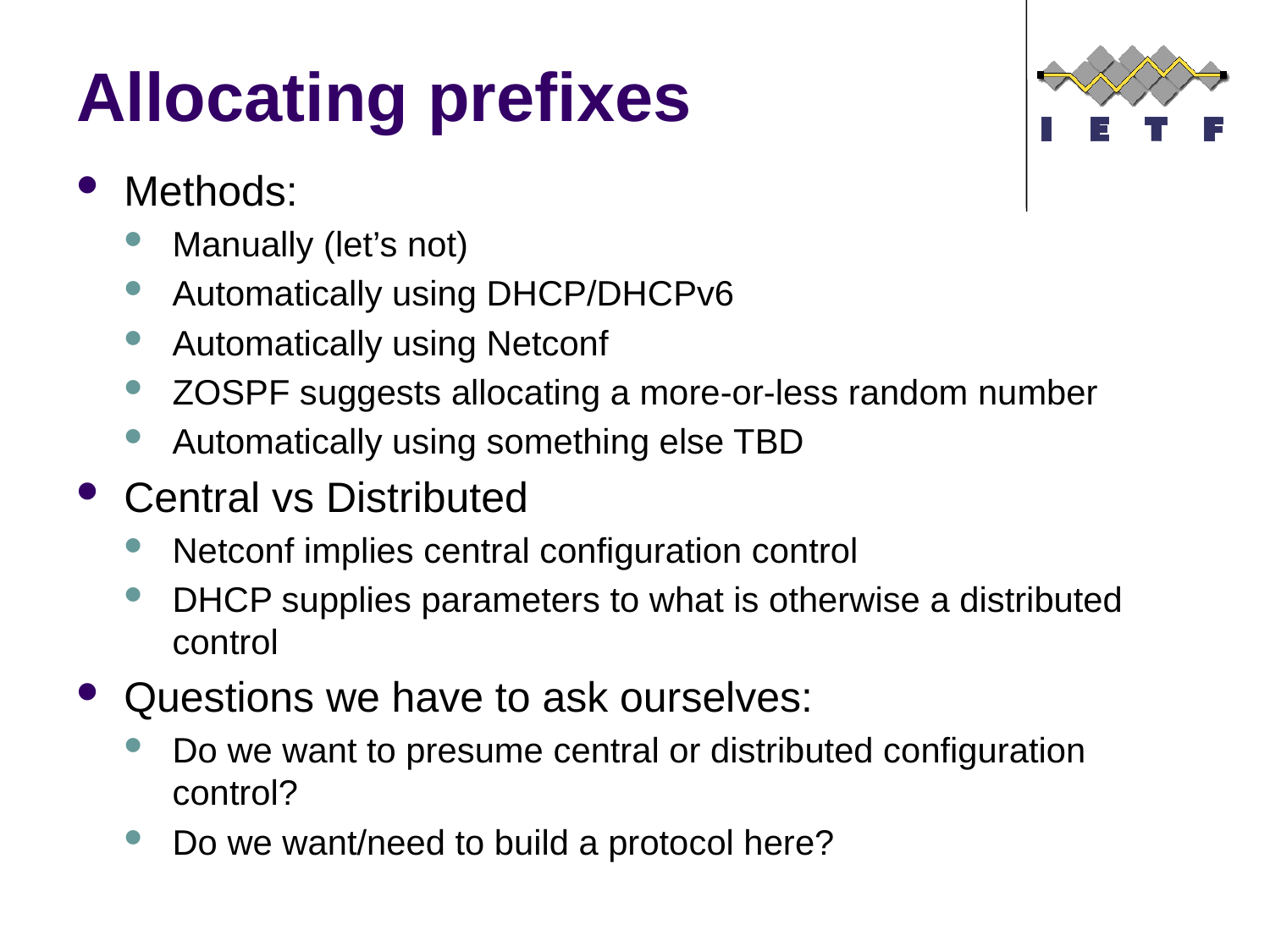

# Allocating prefixes
Methods:
Manually (let’s not)
Automatically using DHCP/DHCPv6
Automatically using Netconf
ZOSPF suggests allocating a more-or-less random number
Automatically using something else TBD
Central vs Distributed
Netconf implies central configuration control
DHCP supplies parameters to what is otherwise a distributed control
Questions we have to ask ourselves:
Do we want to presume central or distributed configuration control?
Do we want/need to build a protocol here?